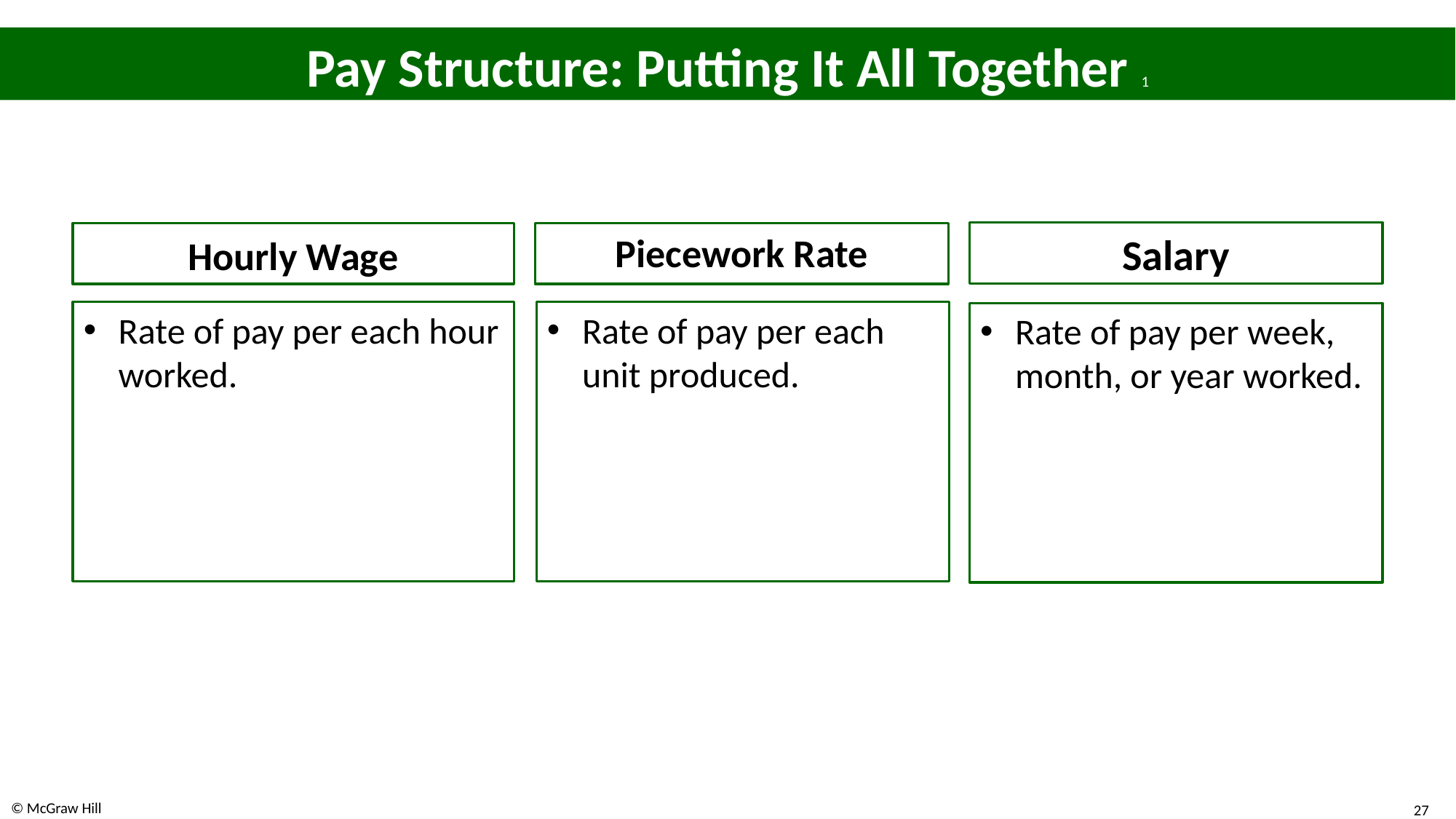

# Pay Structure: Putting It All Together 1
Salary
Hourly Wage
Piecework Rate
Rate of pay per each unit produced.
Rate of pay per each hour worked.
Rate of pay per week, month, or year worked.